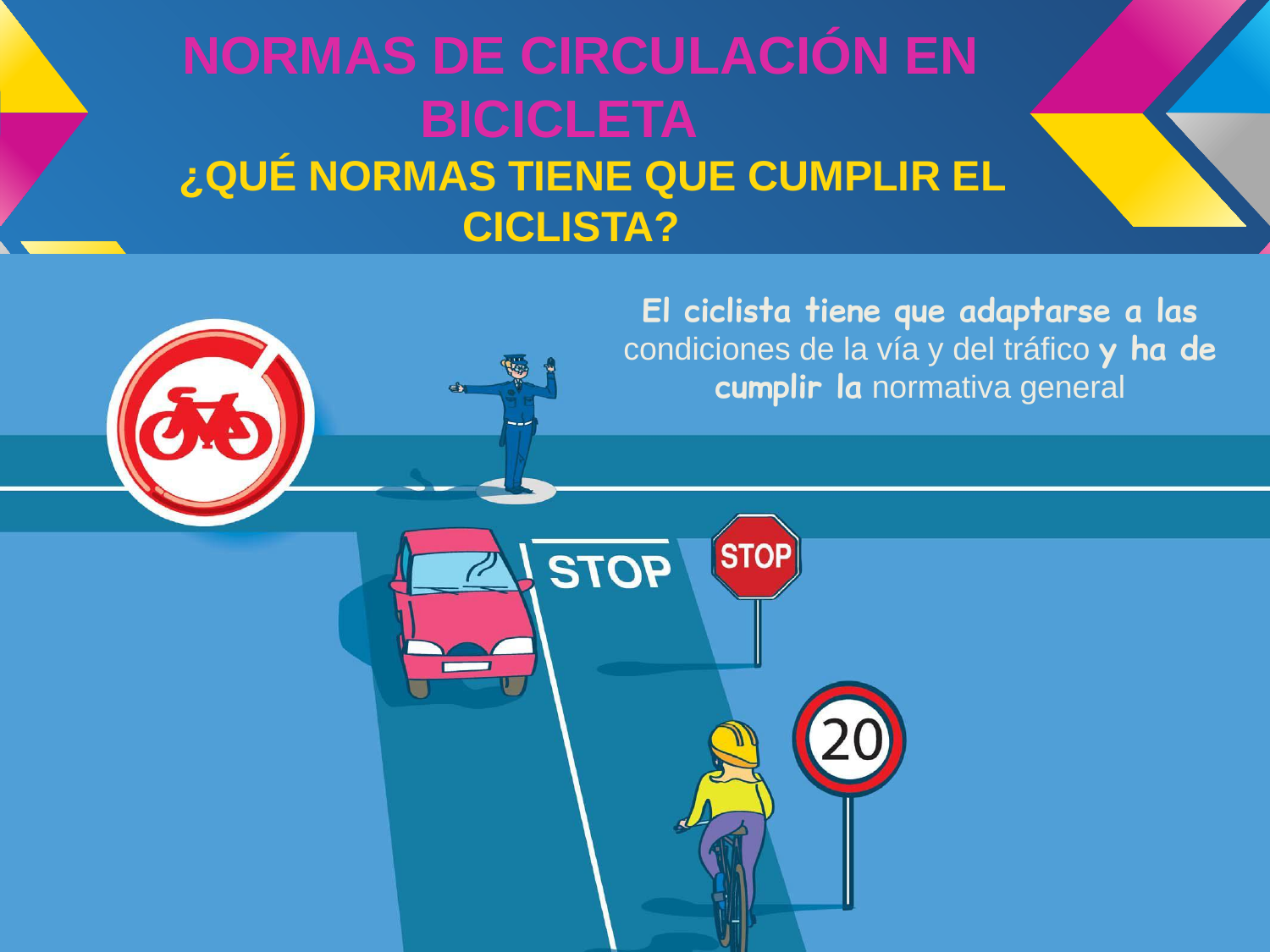

# NORMAS DE CIRCULACIÓN EN BICICLETA
¿QUÉ NORMAS TIENE QUE CUMPLIR EL CICLISTA?

El ciclista tiene que adaptarse a las condiciones de la vía y del tráfico y ha de cumplir la normativa general